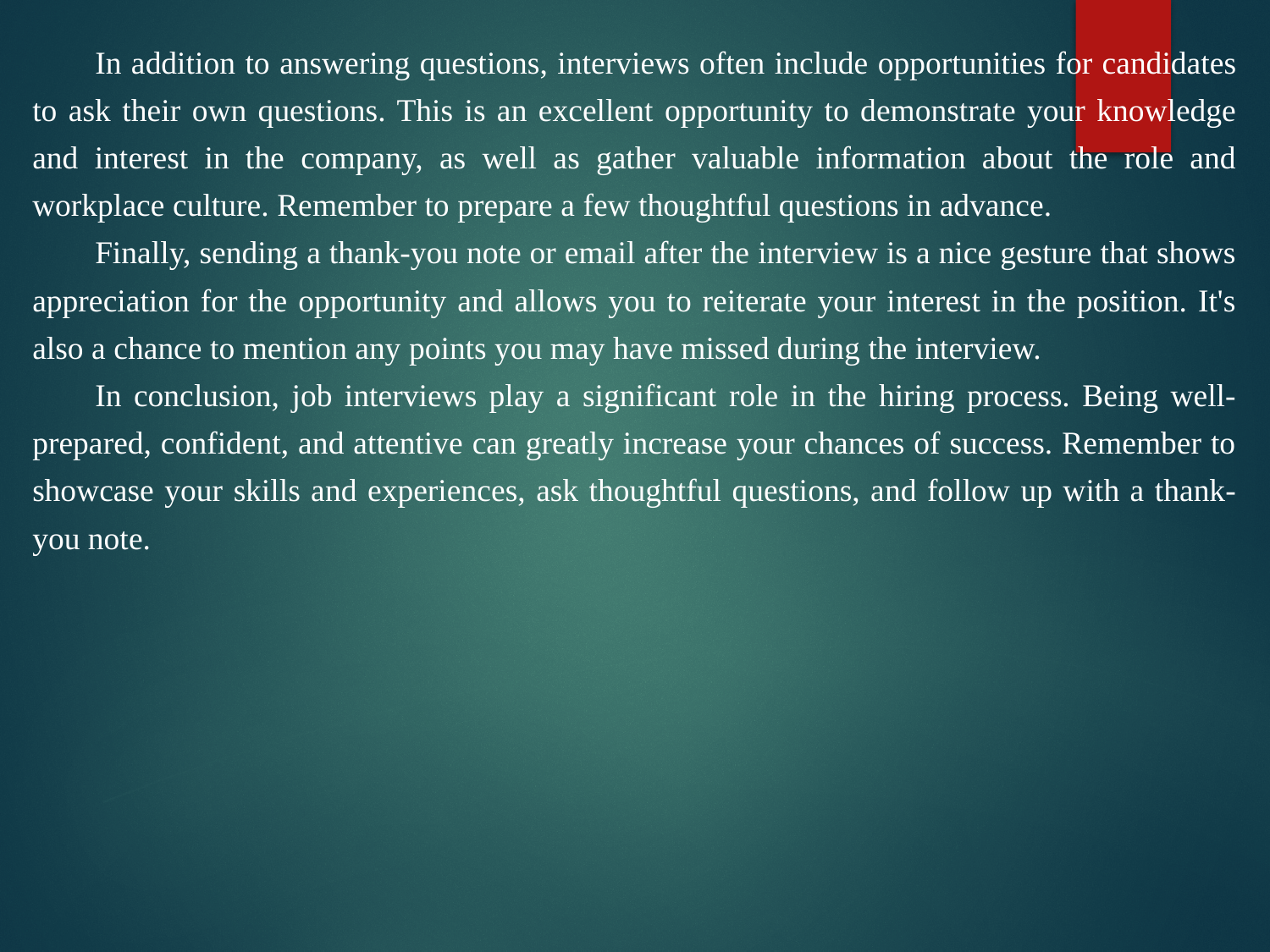

In addition to answering questions, interviews often include opportunities for candidates to ask their own questions. This is an excellent opportunity to demonstrate your knowledge and interest in the company, as well as gather valuable information about the role and workplace culture. Remember to prepare a few thoughtful questions in advance.
Finally, sending a thank-you note or email after the interview is a nice gesture that shows appreciation for the opportunity and allows you to reiterate your interest in the position. It's also a chance to mention any points you may have missed during the interview.
In conclusion, job interviews play a significant role in the hiring process. Being well-prepared, confident, and attentive can greatly increase your chances of success. Remember to showcase your skills and experiences, ask thoughtful questions, and follow up with a thank-you note.